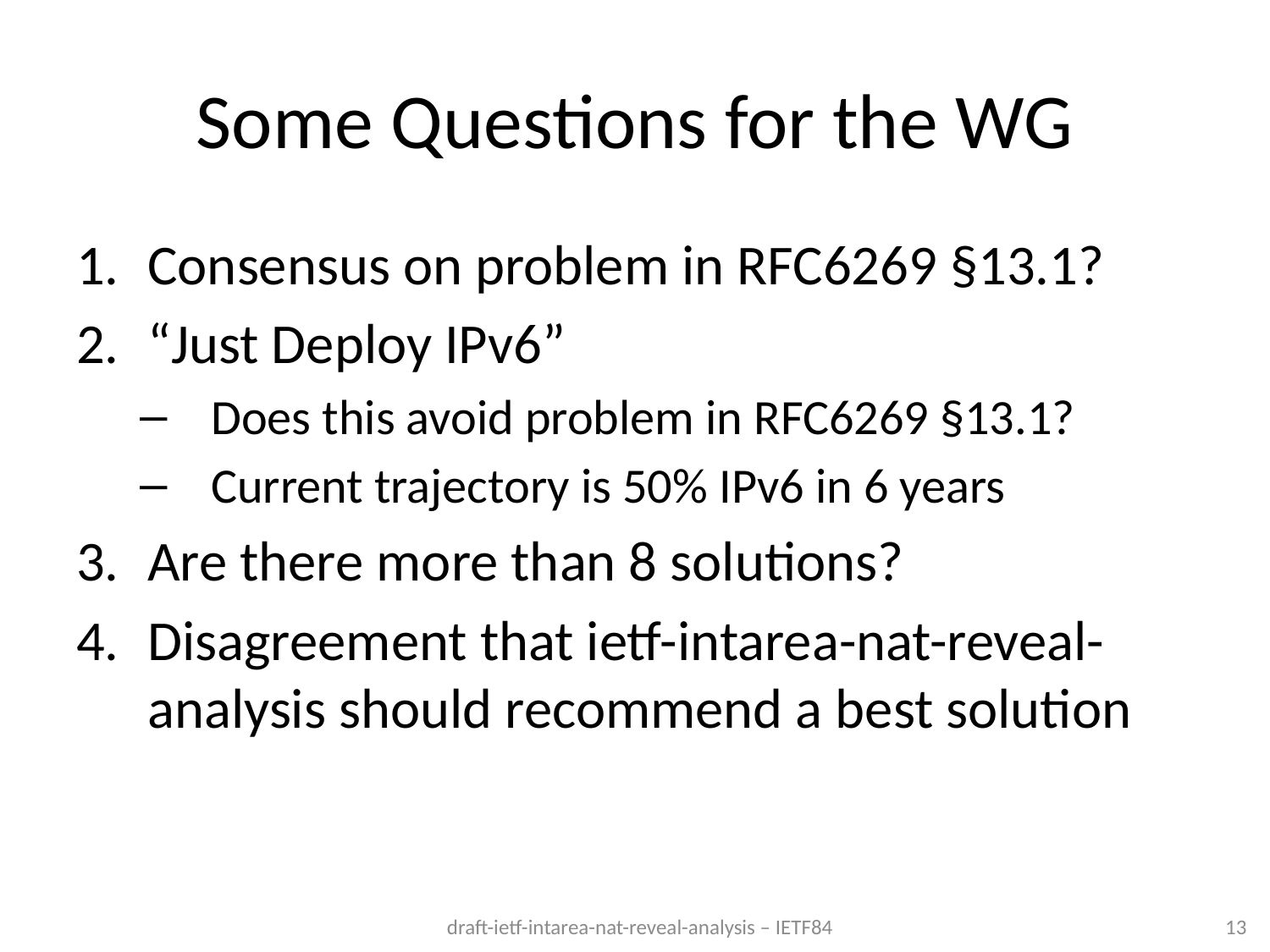

# Some Questions for the WG
Consensus on problem in RFC6269 §13.1?
“Just Deploy IPv6”
Does this avoid problem in RFC6269 §13.1?
Current trajectory is 50% IPv6 in 6 years
Are there more than 8 solutions?
Disagreement that ietf-intarea-nat-reveal-analysis should recommend a best solution

13